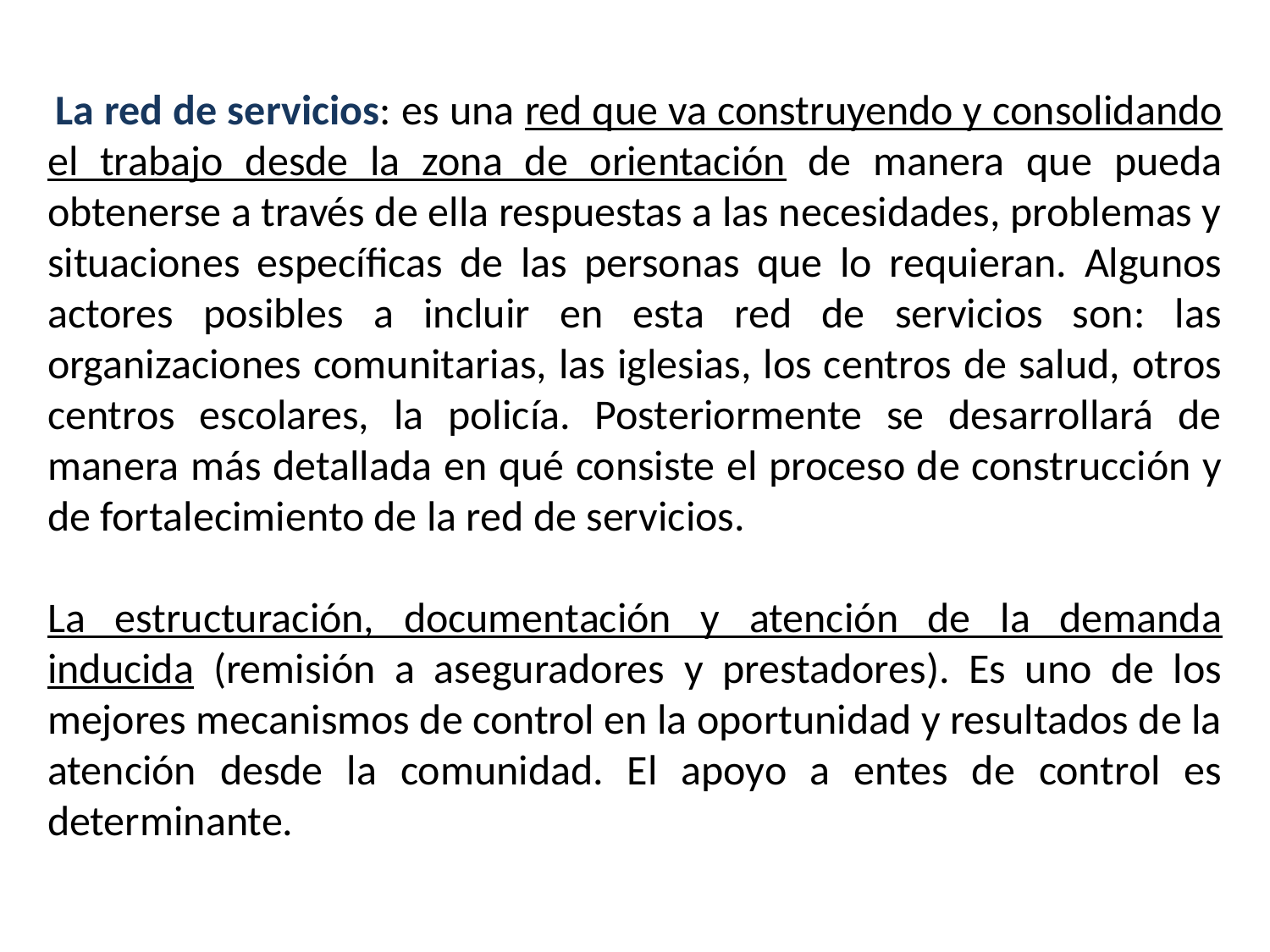

La red de servicios: es una red que va construyendo y consolidando el trabajo desde la zona de orientación de manera que pueda obtenerse a través de ella respuestas a las necesidades, problemas y situaciones específicas de las personas que lo requieran. Algunos actores posibles a incluir en esta red de servicios son: las organizaciones comunitarias, las iglesias, los centros de salud, otros centros escolares, la policía. Posteriormente se desarrollará de manera más detallada en qué consiste el proceso de construcción y de fortalecimiento de la red de servicios.

La estructuración, documentación y atención de la demanda inducida (remisión a aseguradores y prestadores). Es uno de los mejores mecanismos de control en la oportunidad y resultados de la atención desde la comunidad. El apoyo a entes de control es determinante.